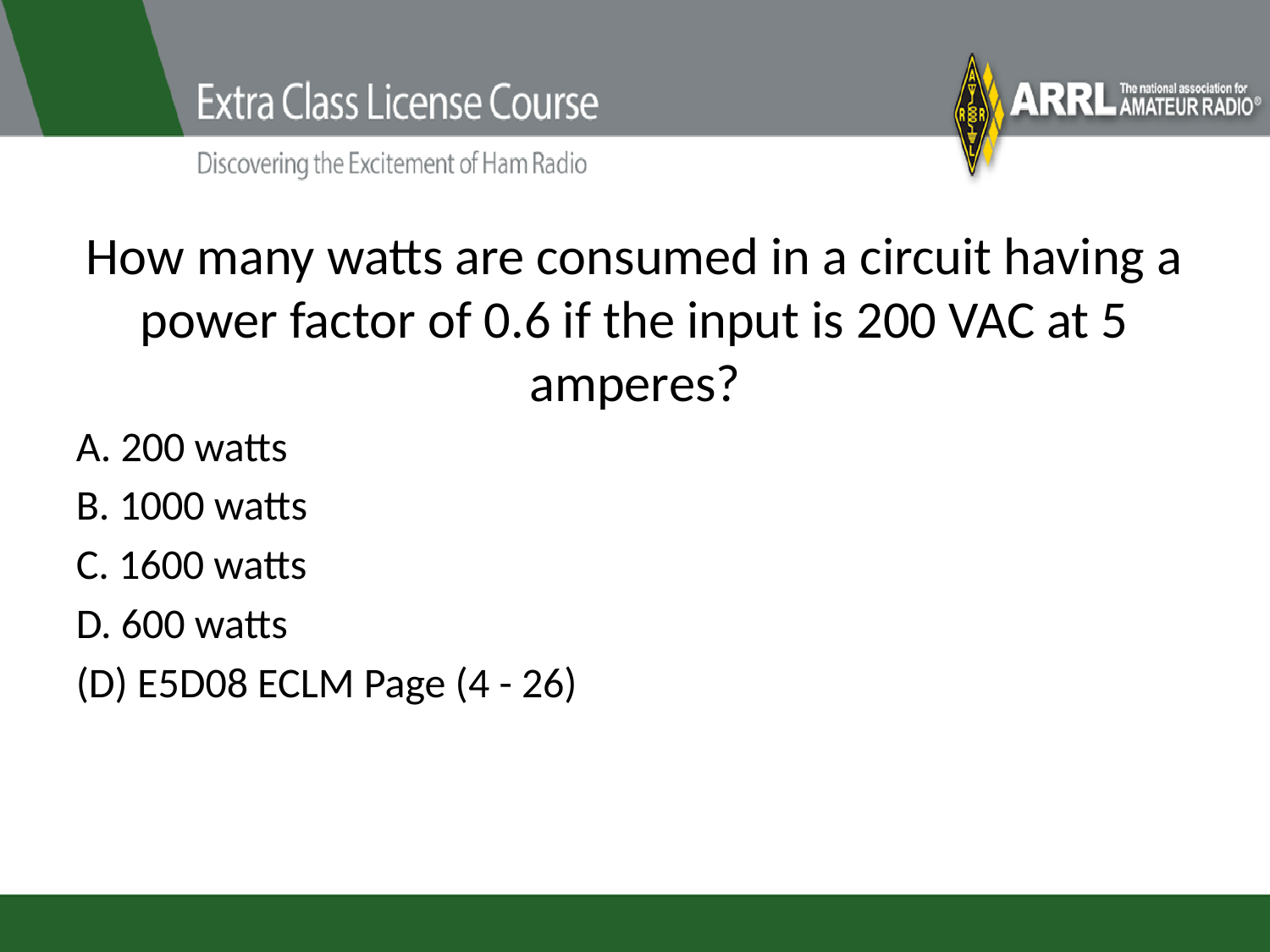

# How many watts are consumed in a circuit having a power factor of 0.6 if the input is 200 VAC at 5 amperes?
A. 200 watts
B. 1000 watts
C. 1600 watts
D. 600 watts
(D) E5D08 ECLM Page (4 - 26)